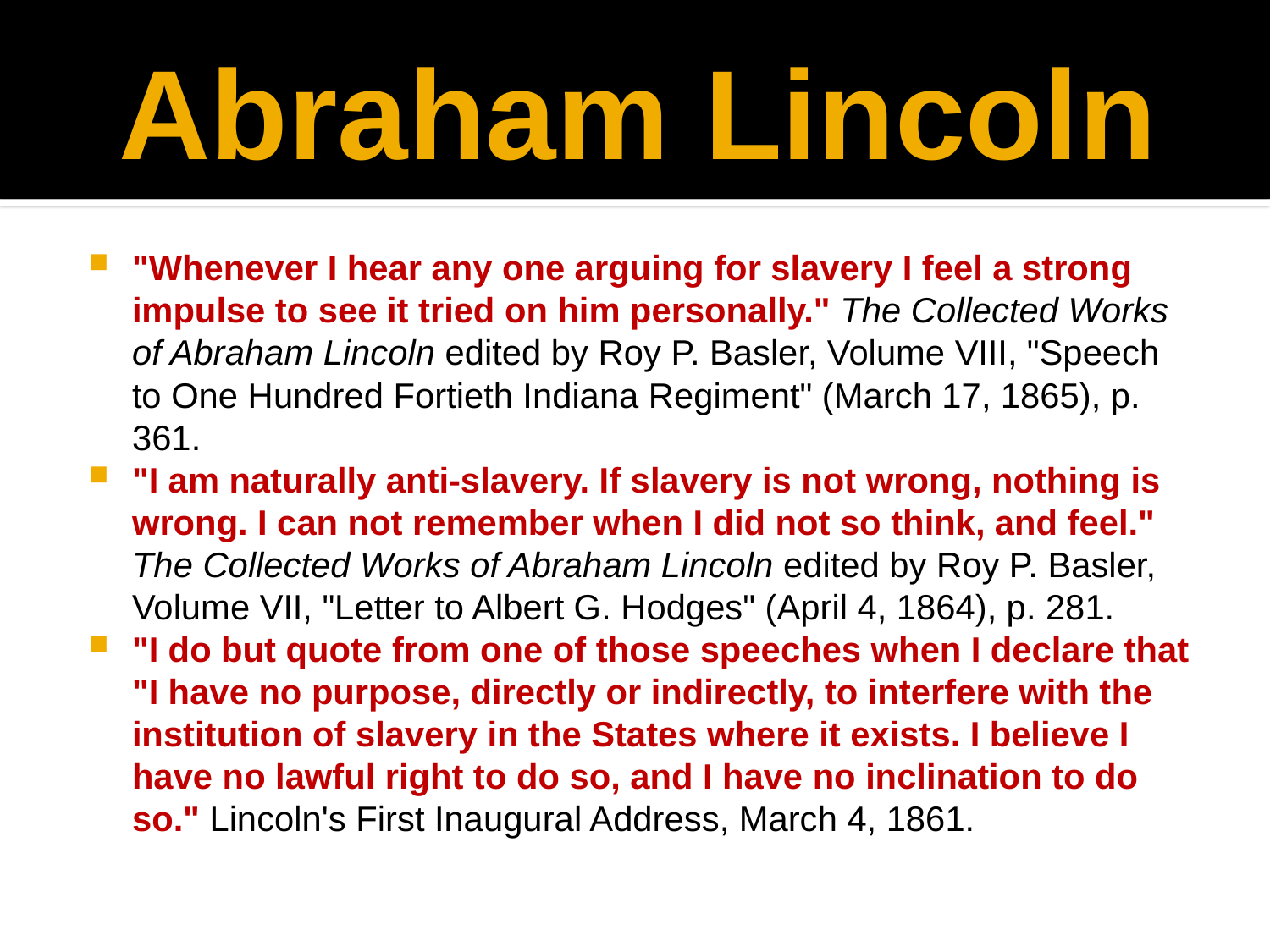

# Abraham Lincoln
"Whenever I hear any one arguing for slavery I feel a strong impulse to see it tried on him personally." The Collected Works of Abraham Lincoln edited by Roy P. Basler, Volume VIII, "Speech to One Hundred Fortieth Indiana Regiment" (March 17, 1865), p. 361.
"I am naturally anti-slavery. If slavery is not wrong, nothing is wrong. I can not remember when I did not so think, and feel." The Collected Works of Abraham Lincoln edited by Roy P. Basler, Volume VII, "Letter to Albert G. Hodges" (April 4, 1864), p. 281.
"I do but quote from one of those speeches when I declare that "I have no purpose, directly or indirectly, to interfere with the institution of slavery in the States where it exists. I believe I have no lawful right to do so, and I have no inclination to do so." Lincoln's First Inaugural Address, March 4, 1861.